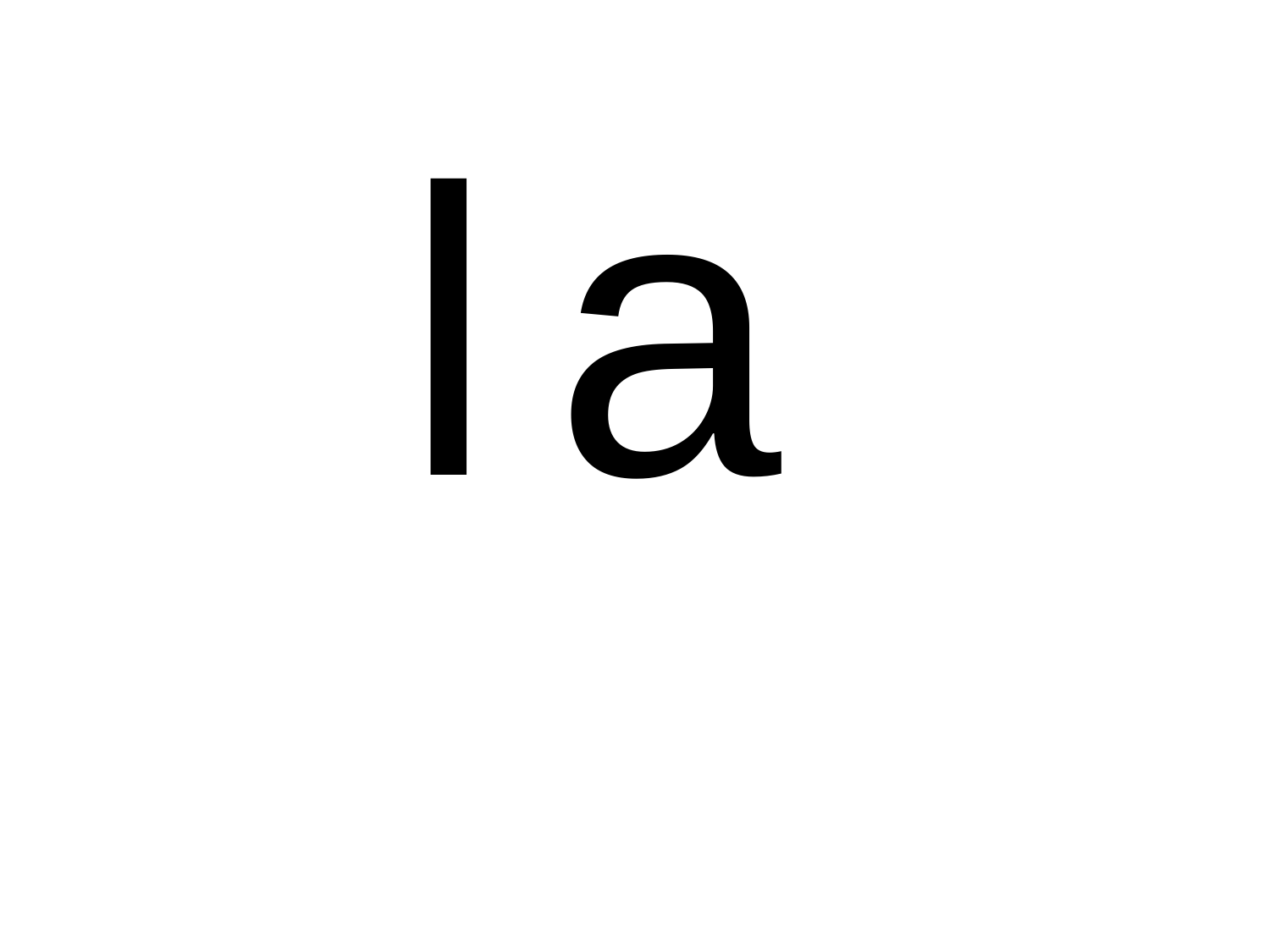

| l |
| --- |
| a |
| --- |